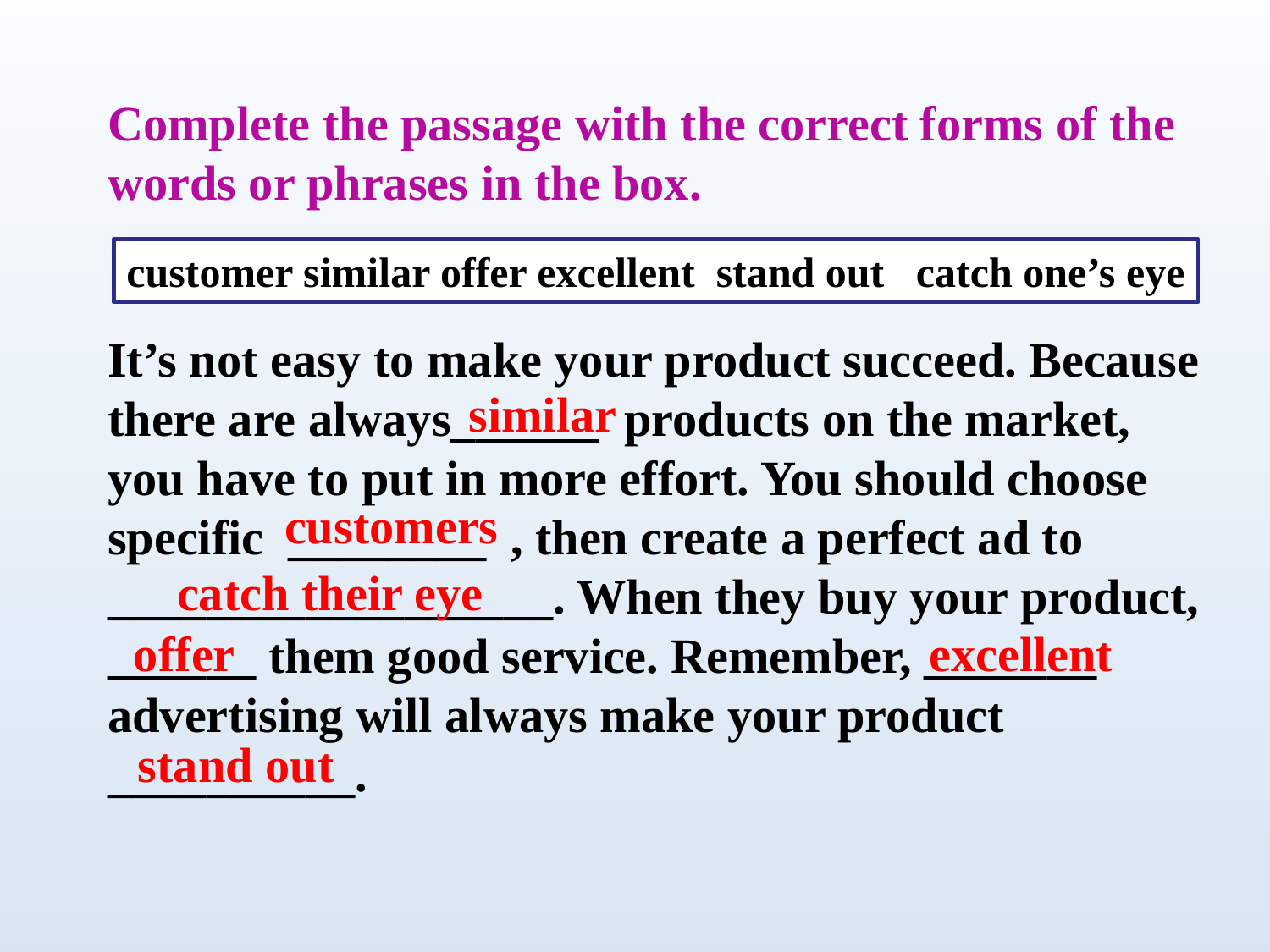

customer similar offer excellent  stand out   catch one’s eye
similar
# Complete the passage with the correct forms of the words or phrases in the box. It’s not easy to make your product succeed. Because there are always______  products on the market, you have to put in more effort. You should choose specific  ________  , then create a perfect ad to __________________. When they buy your product, ______ them good service. Remember, _______ advertising will always make your product __________.
customers
catch their eye
offer
excellent
stand out